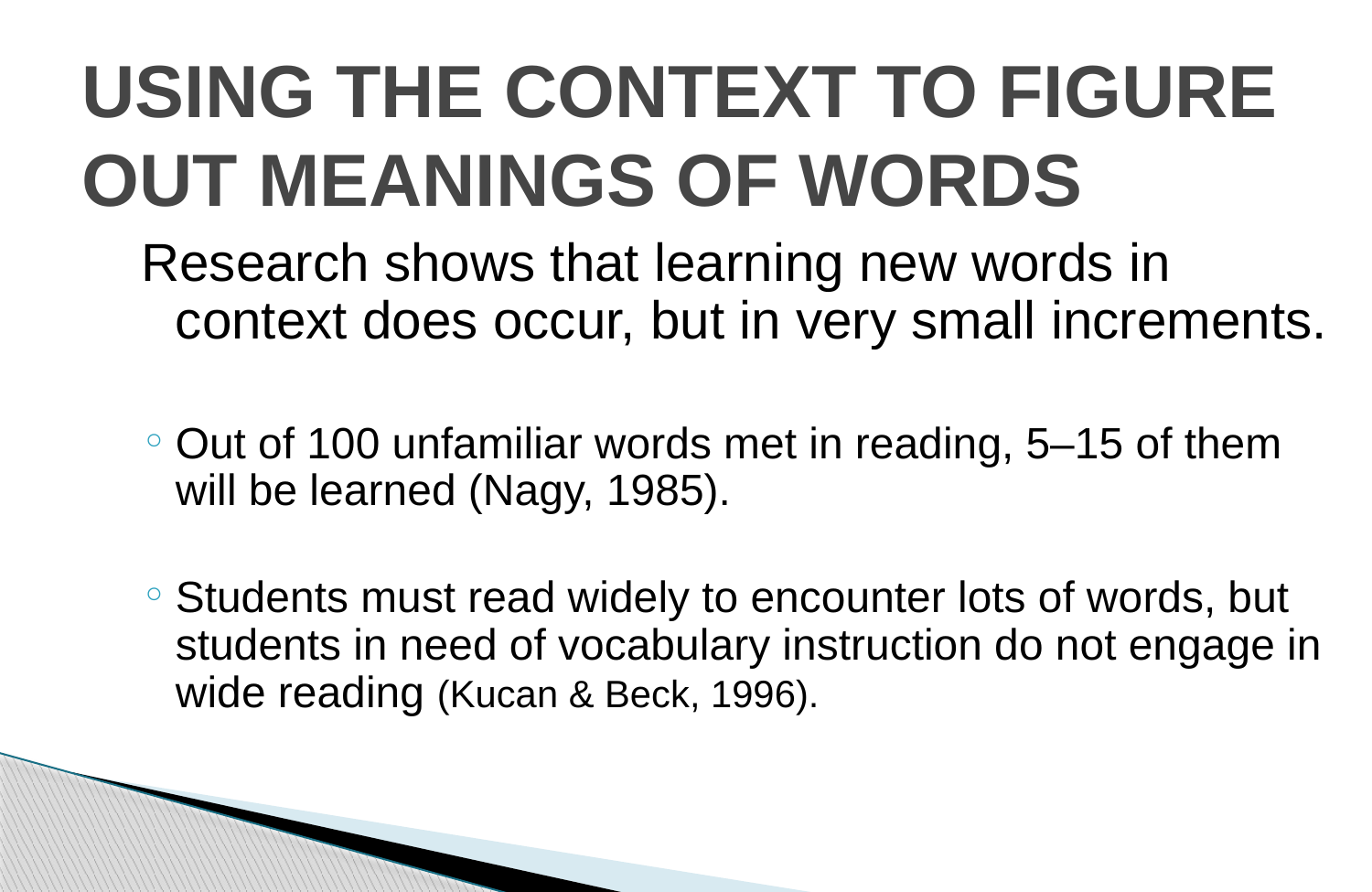

# USING THE CONTEXT TO FIGURE OUT MEANINGS OF WORDS
Research shows that learning new words in context does occur, but in very small increments.

Out of 100 unfamiliar words met in reading, 5–15 of them will be learned (Nagy, 1985).

Students must read widely to encounter lots of words, but students in need of vocabulary instruction do not engage in wide reading (Kucan & Beck, 1996).